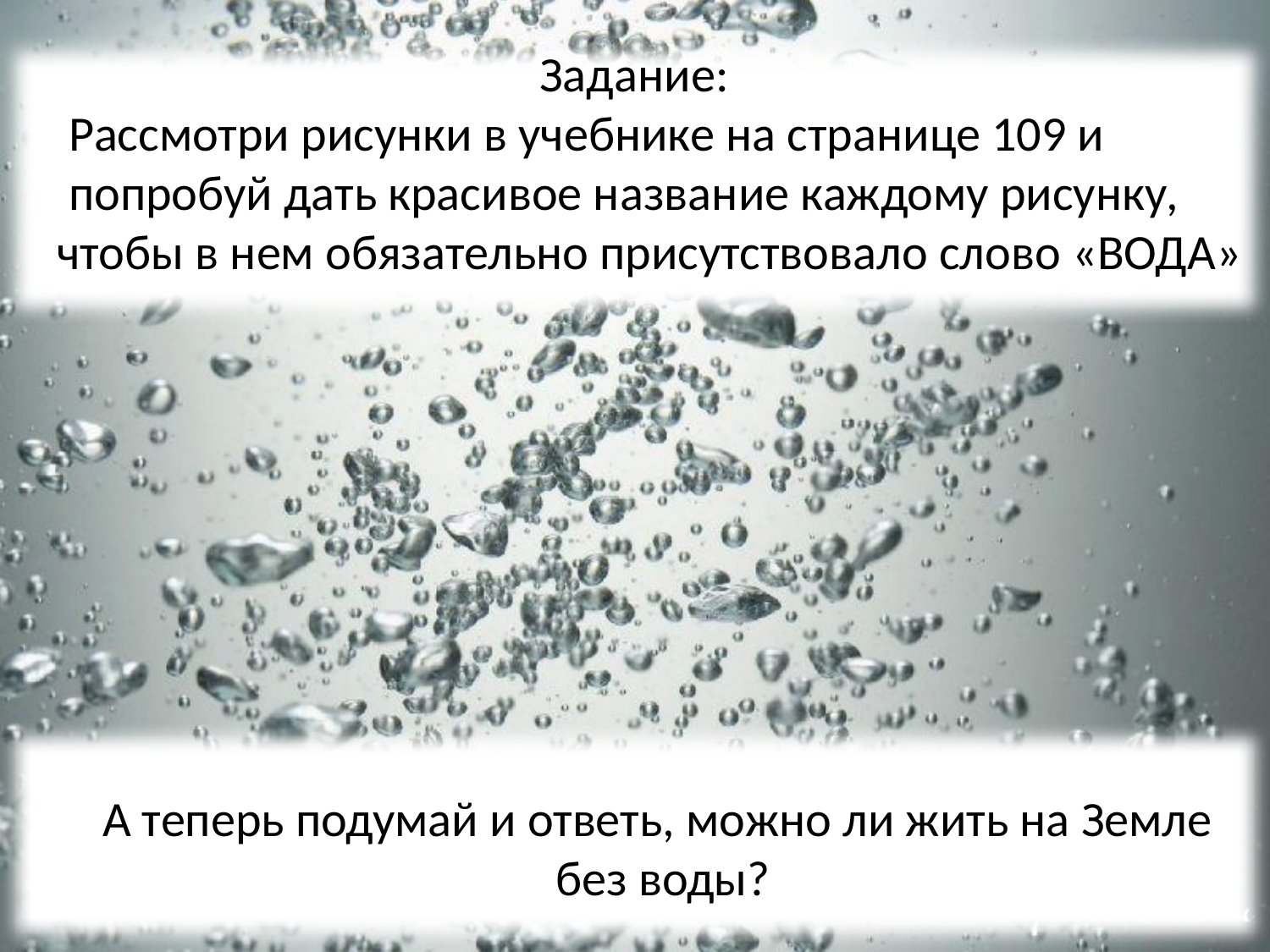

Задание:
     Рассмотри рисунки в учебнике на странице 109 и
     попробуй дать красивое название каждому рисунку,
    чтобы в нем обязательно присутствовало слово «ВОДА»

     А теперь подумай и ответь, можно ли жить на Земле
     без воды?